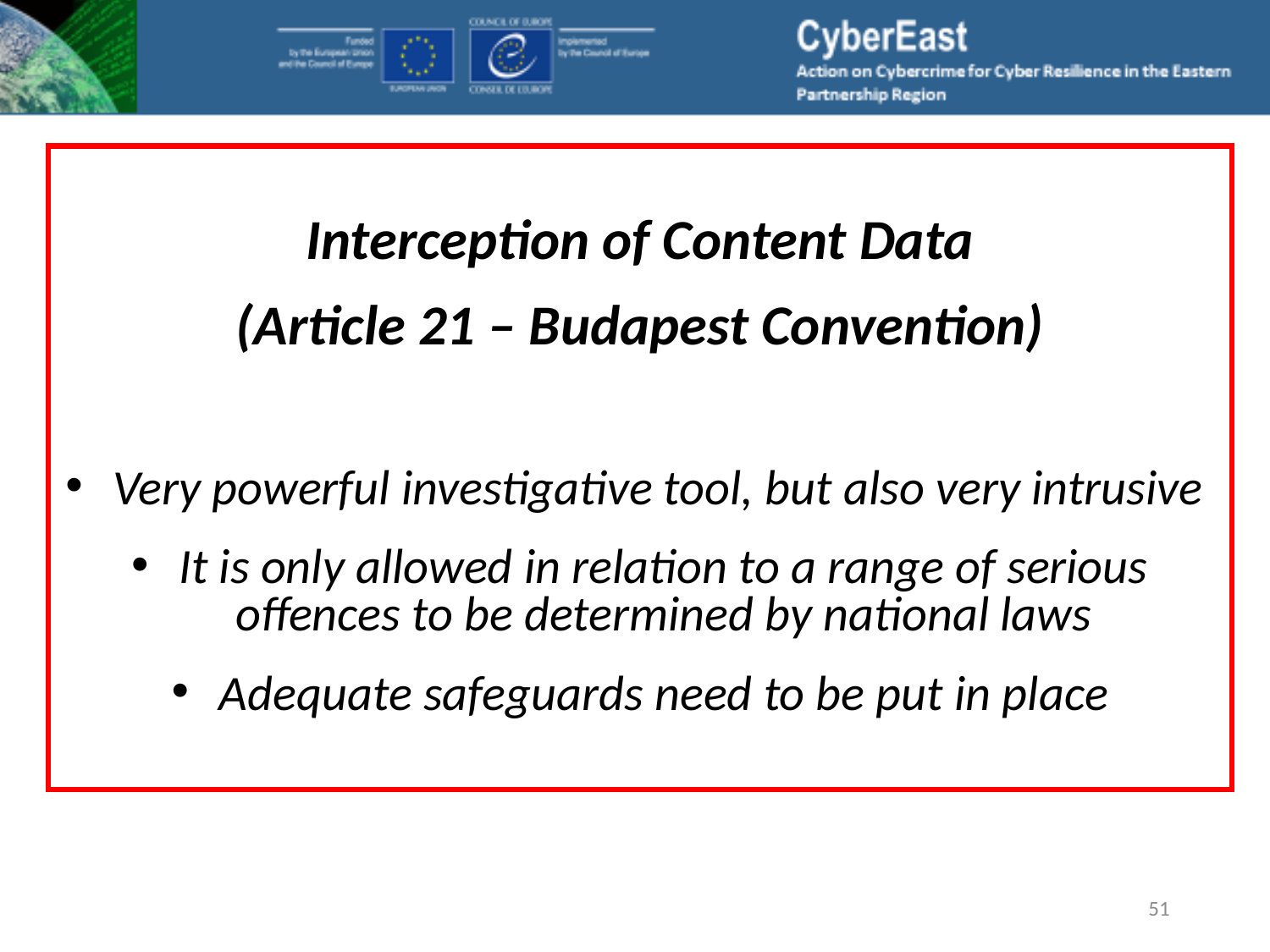

Interception of Content Data
(Article 21 – Budapest Convention)

Very powerful investigative tool, but also very intrusive
It is only allowed in relation to a range of serious offences to be determined by national laws
Adequate safeguards need to be put in place
51